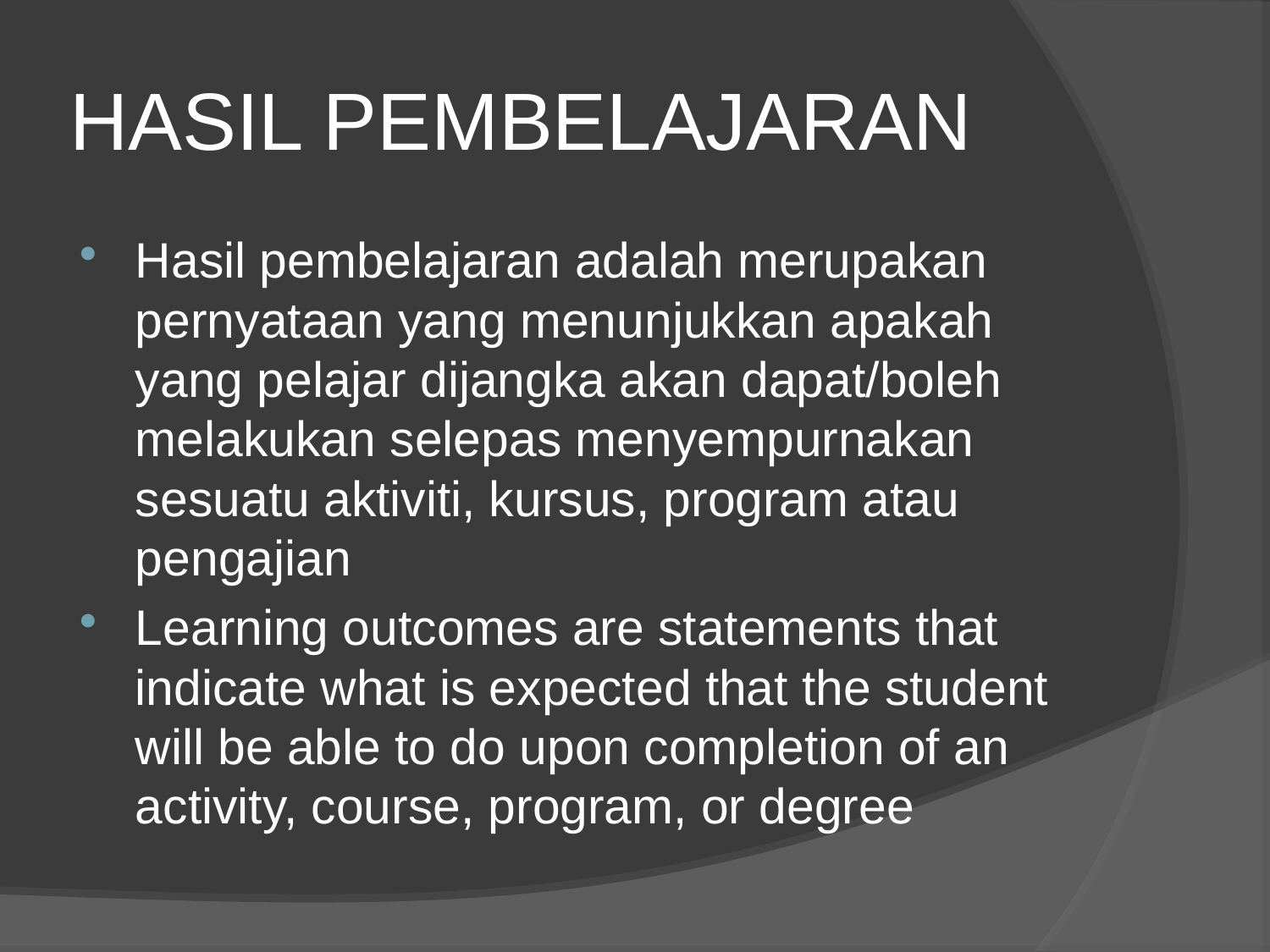

# HASIL PEMBELAJARAN
Hasil pembelajaran adalah merupakan pernyataan yang menunjukkan apakah yang pelajar dijangka akan dapat/boleh melakukan selepas menyempurnakan sesuatu aktiviti, kursus, program atau pengajian
Learning outcomes are statements that indicate what is expected that the student will be able to do upon completion of an activity, course, program, or degree